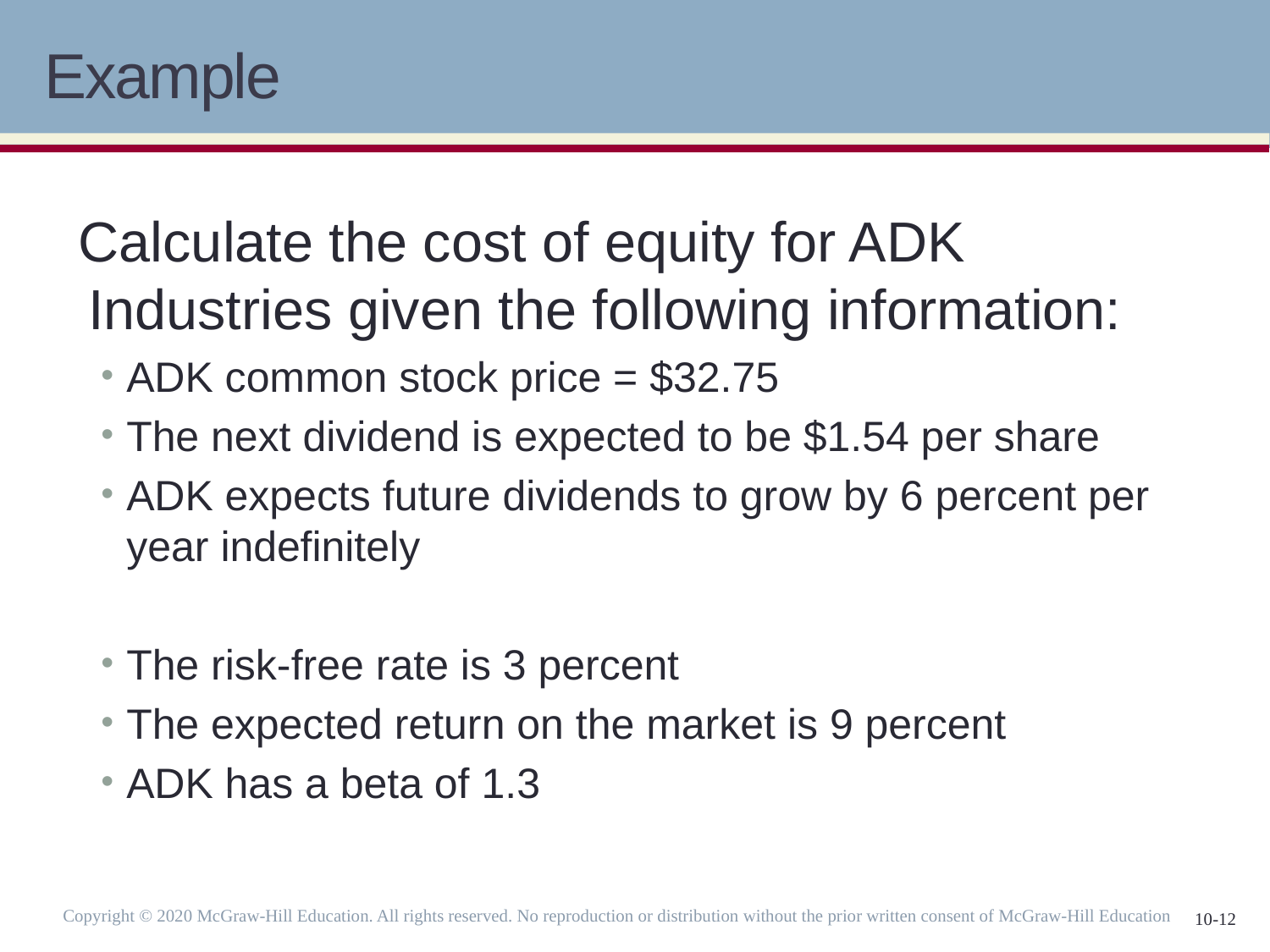

Example
 Calculate the cost of equity for ADK Industries given the following information:
ADK common stock price = $32.75
The next dividend is expected to be $1.54 per share
ADK expects future dividends to grow by 6 percent per year indefinitely

The risk-free rate is 3 percent
The expected return on the market is 9 percent
ADK has a beta of 1.3
Copyright © 2020 McGraw-Hill Education. All rights reserved. No reproduction or distribution without the prior written consent of McGraw-Hill Education